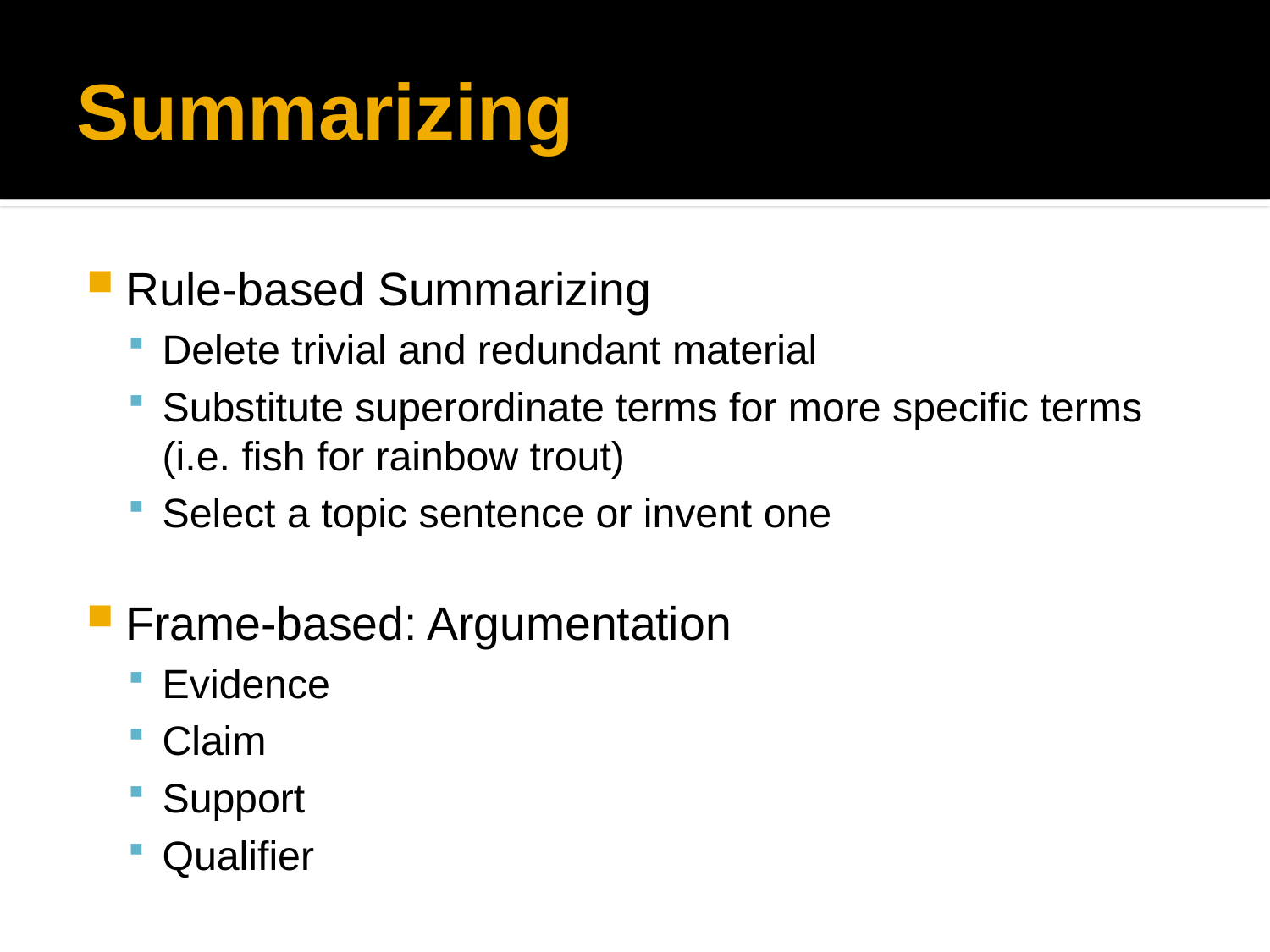

# Summarizing
Rule-based Summarizing
Delete trivial and redundant material
Substitute superordinate terms for more specific terms (i.e. fish for rainbow trout)
Select a topic sentence or invent one

Frame-based: Argumentation
Evidence
Claim
Support
Qualifier